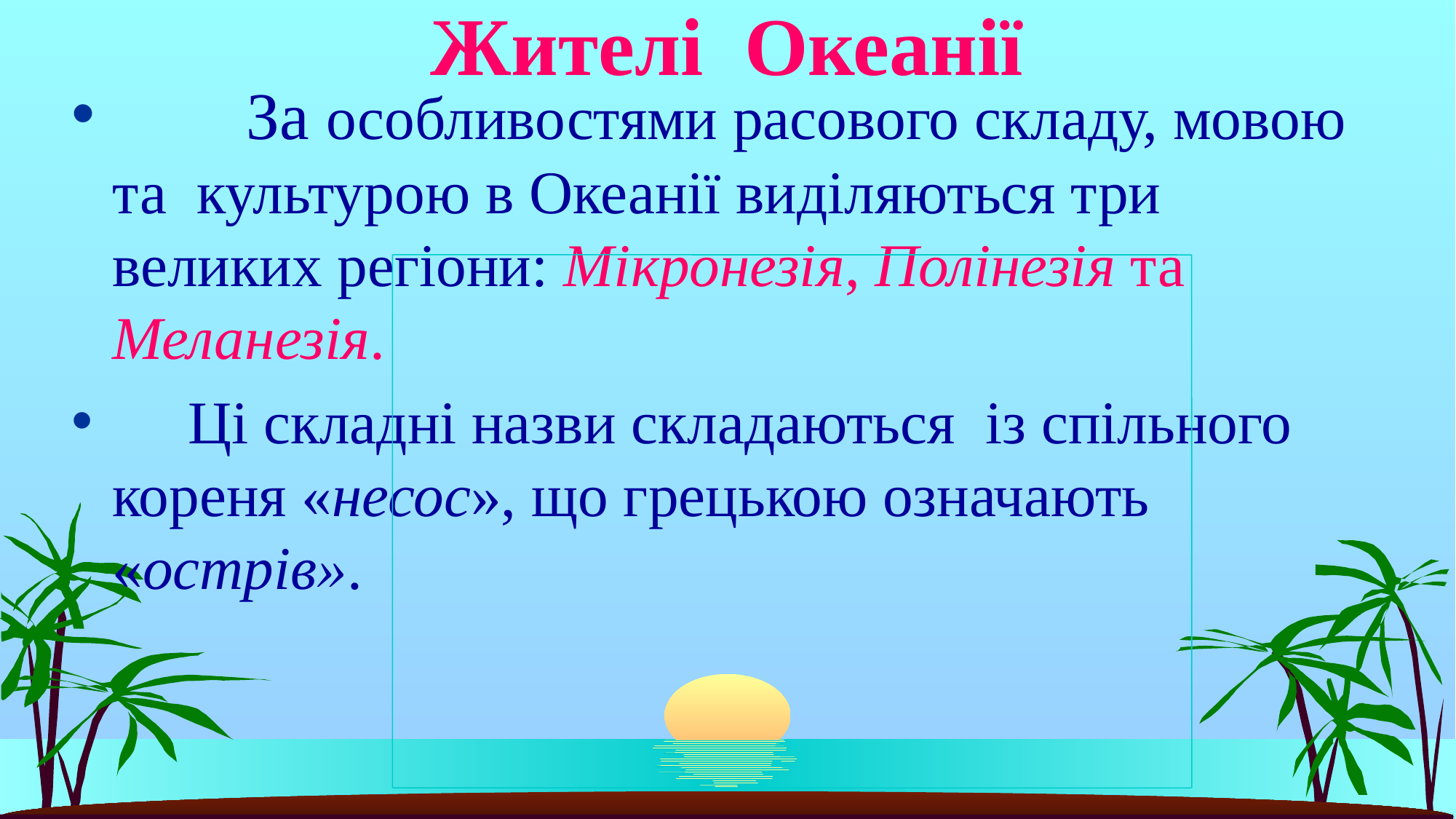

# Жителі  Океанії
        За особливостями расового складу, мовою та  культурою в Океанії виділяються три великих регіони: Мікронезія, Полінезія та  Меланезія.
     Ці складні назви складаються  із спільного кореня «несос», що грецькою означають «острів».